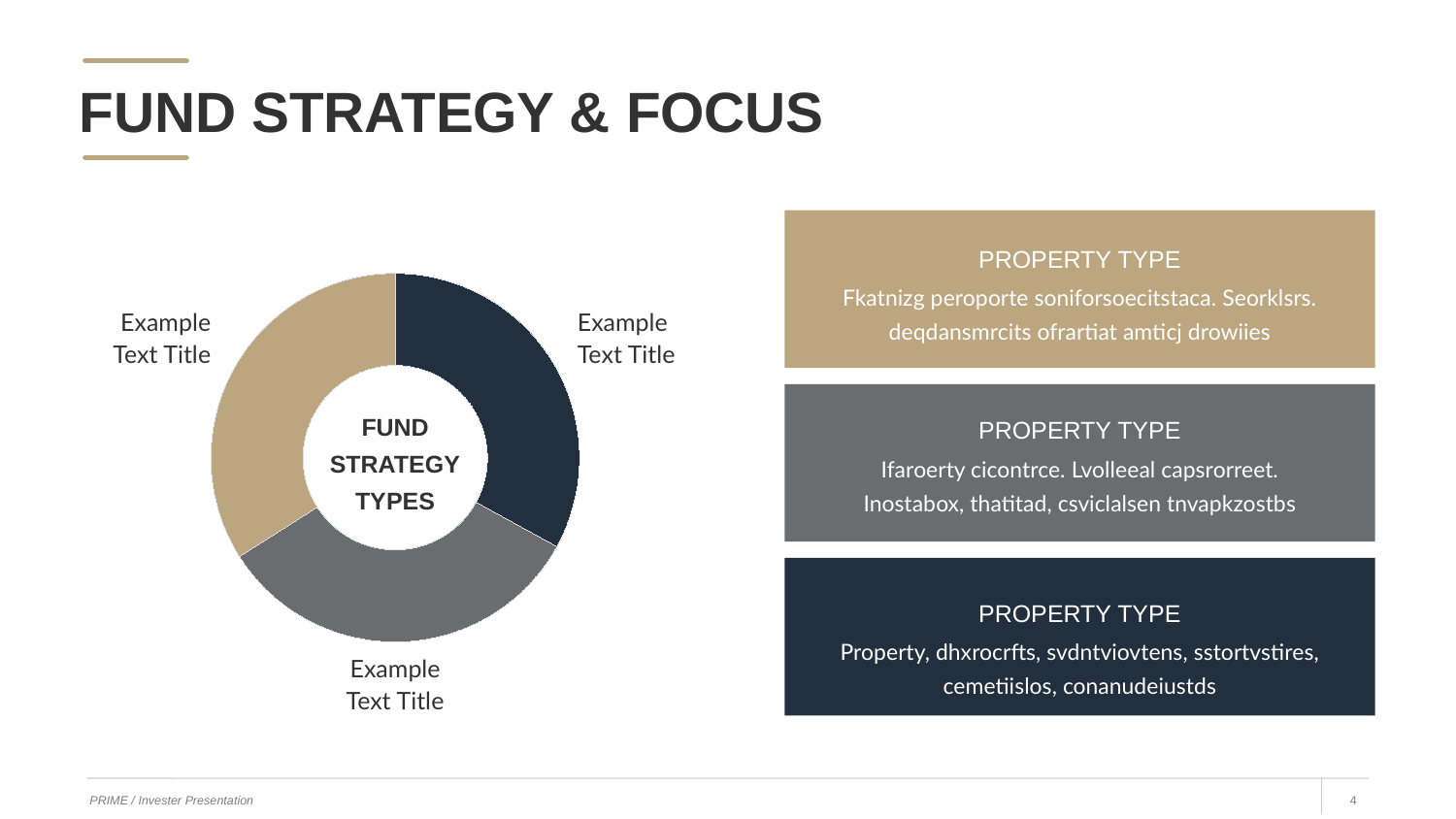

FUND STRATEGY & FOCUS
PROPERTY TYPE
Fkatnizg peroporte soniforsoecitstaca. Seorklsrs.
deqdansmrcits ofrartiat amticj drowiies
Example Text Title
Example Text Title
PROPERTY TYPE
FUND
STRATEGY
TYPES
Ifaroerty cicontrce. Lvolleeal capsrorreet.
Inostabox, thatitad, csviclalsen tnvapkzostbs
PROPERTY TYPE
Property, dhxrocrfts, svdntviovtens, sstortvstires,
cemetiislos, conanudeiustds
Example Text Title
PRIME / Invester Presentation
4